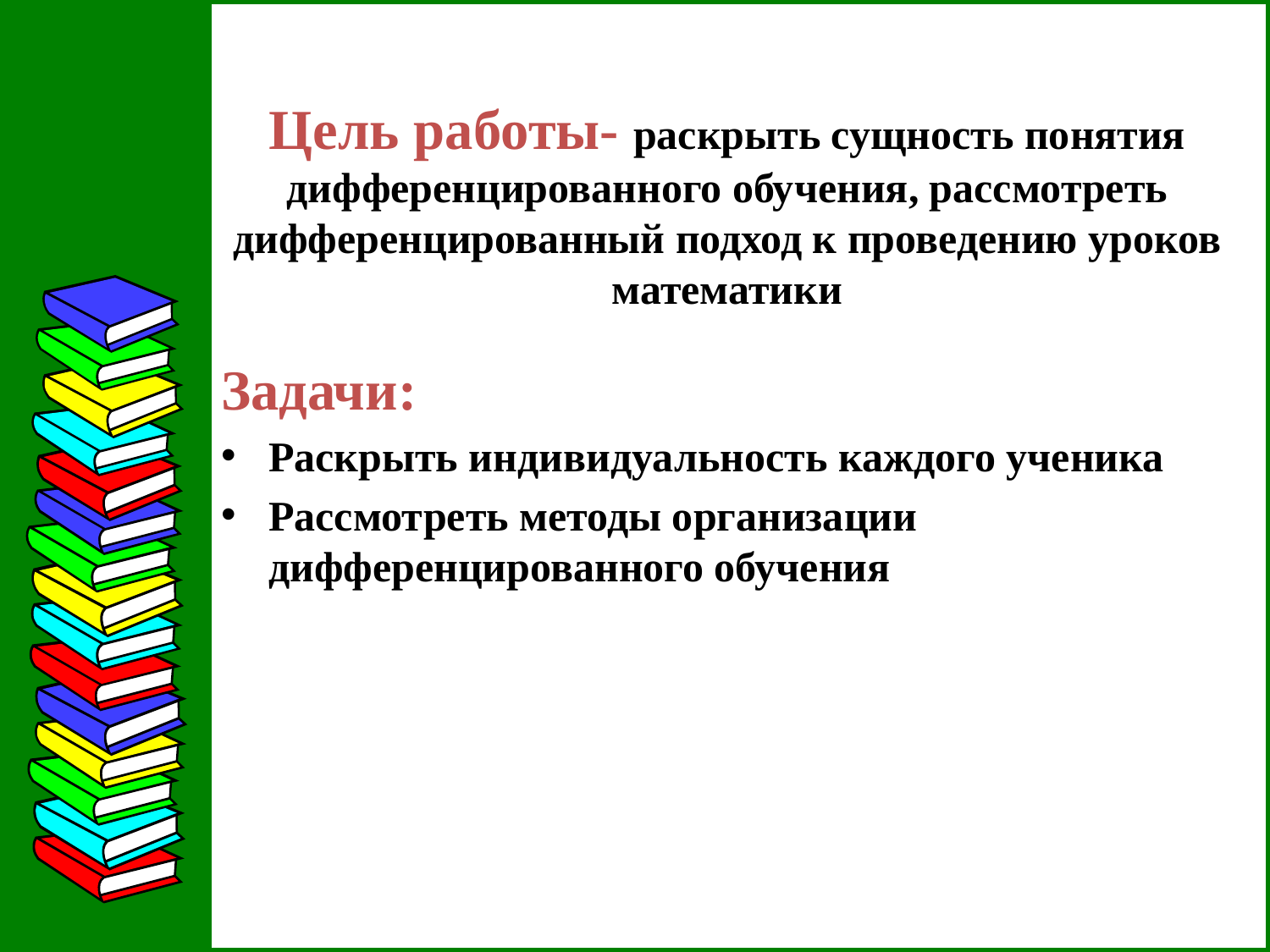

# Цель работы- раскрыть сущность понятия дифференцированного обучения, рассмотреть дифференцированный подход к проведению уроков математики

Задачи:
Раскрыть индивидуальность каждого ученика
Рассмотреть методы организации дифференцированного обучения